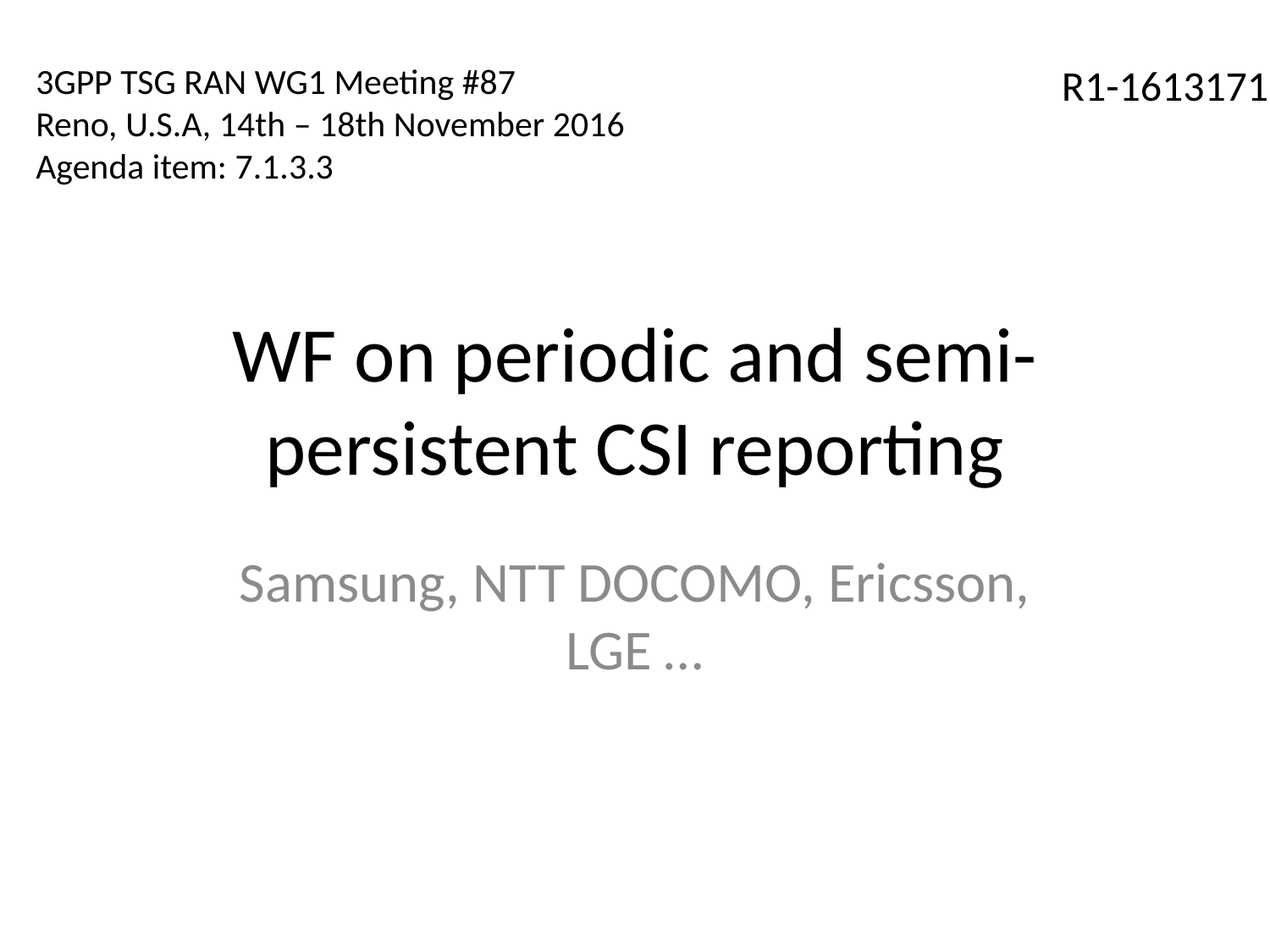

3GPP TSG RAN WG1 Meeting #87
Reno, U.S.A, 14th – 18th November 2016
Agenda item: 7.1.3.3
R1-1613171
# WF on periodic and semi-persistent CSI reporting
Samsung, NTT DOCOMO, Ericsson, LGE …